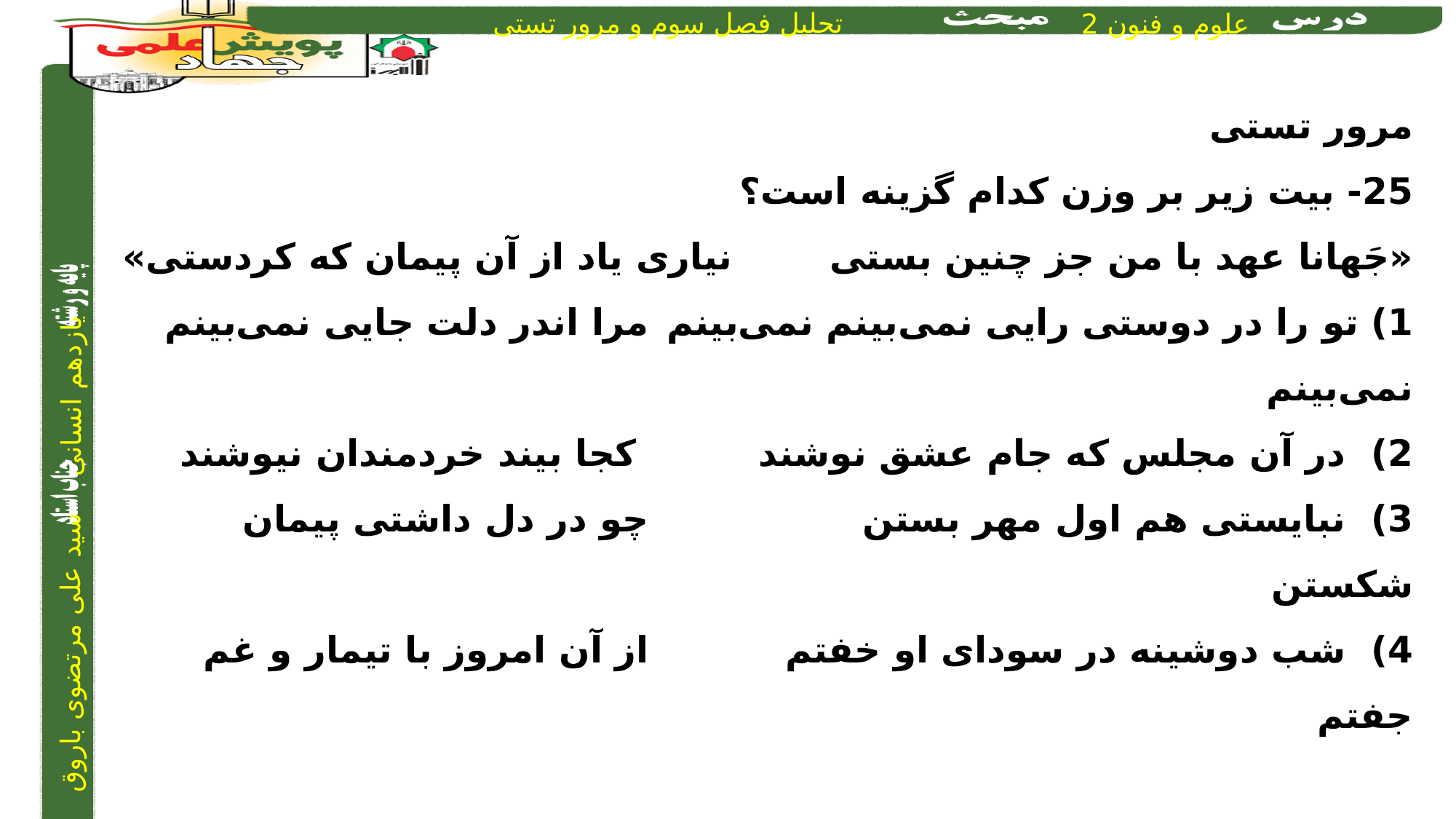

مرور تستی
25- بیت زیر بر وزن کدام گزینه است؟
«جَهانا عهد با من جز چنین بستی		  نیاری یاد از آن پیمان که کردستی»
1) تو را در دوستی رایی نمی‌بینم نمی‌بینم	 	مرا اندر دلت جایی نمی‌بینم نمی‌بینم
2)  در آن مجلس که جام عشق نوشند		 کجا بیند خردمندان نیوشند
3)  نبایستی هم اول مهر بستن	 		چو در دل داشتی پیمان شکستن
4)  شب دوشینه در سودای او خفتم			از آن امروز با تیمار و غم جفتم

4